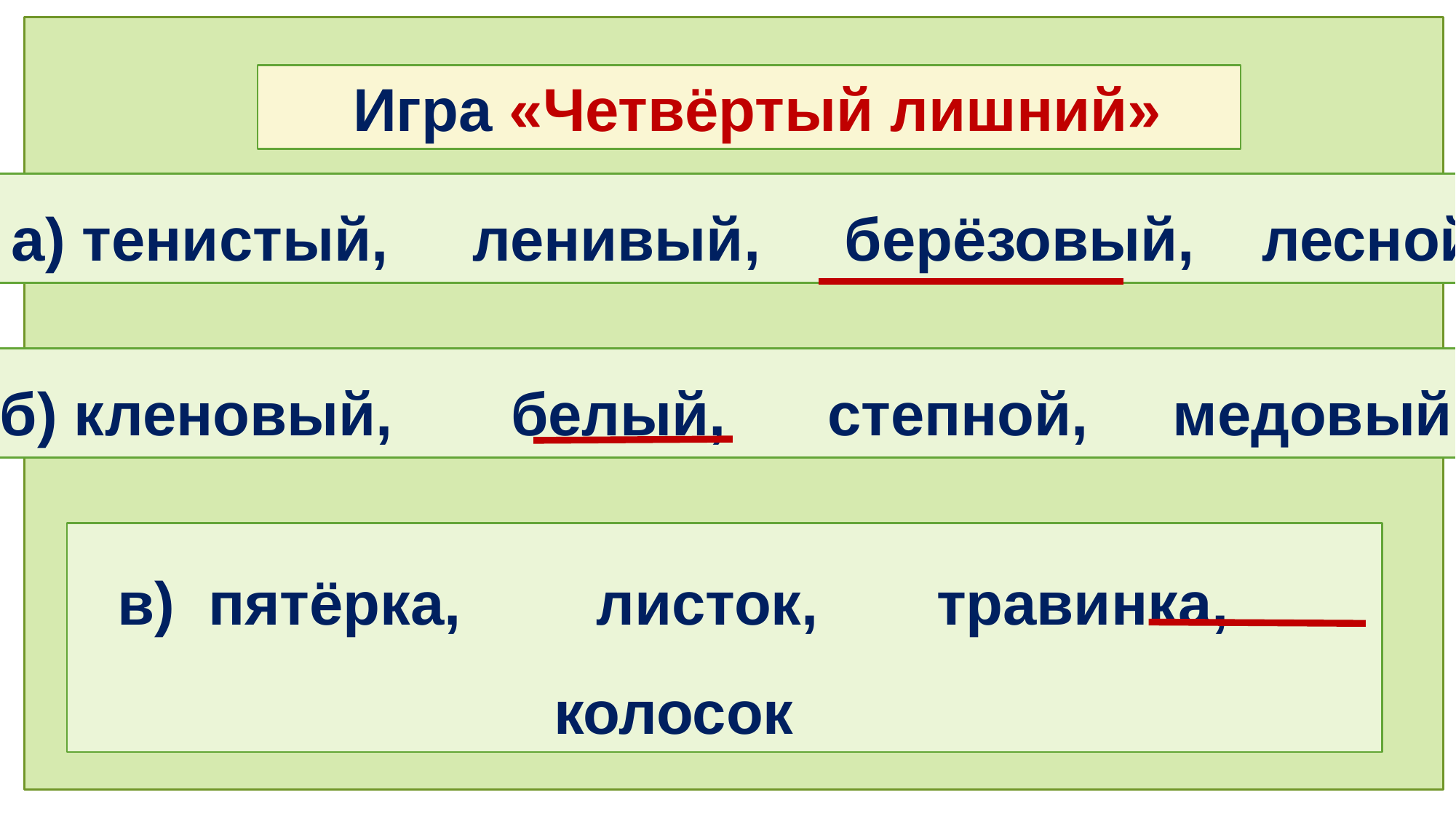

Игра «Четвёртый лишний»
 а) тенистый,     ленивый,     берёзовый,    лесной
 б) кленовый,       белый,      степной,     медовый
в)  пятёрка,        листок,       травинка,       колосок